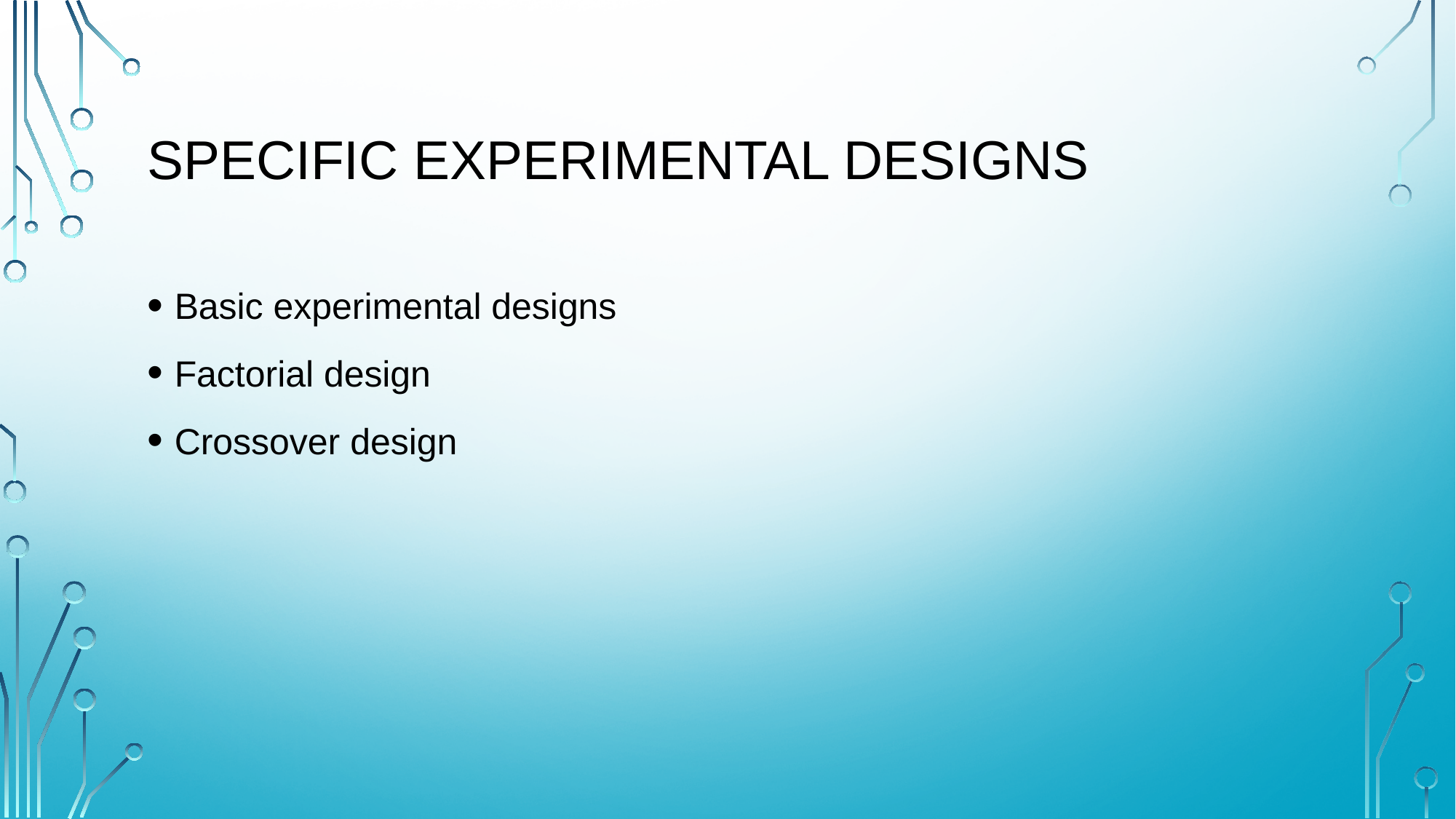

# Specific Experimental designs
Basic experimental designs
Factorial design
Crossover design